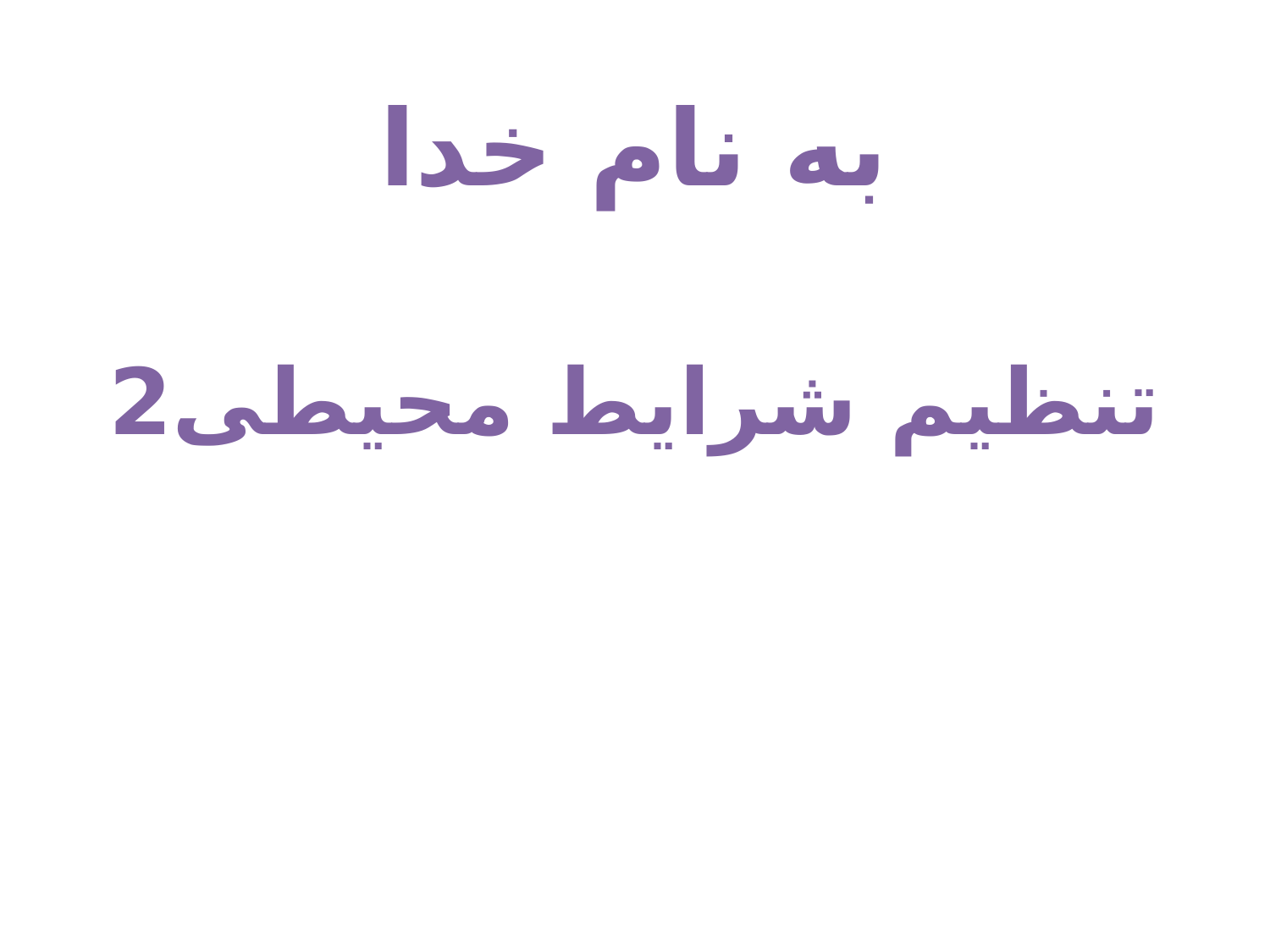

به نام خدا
# تنظیم شرایط محیطی2